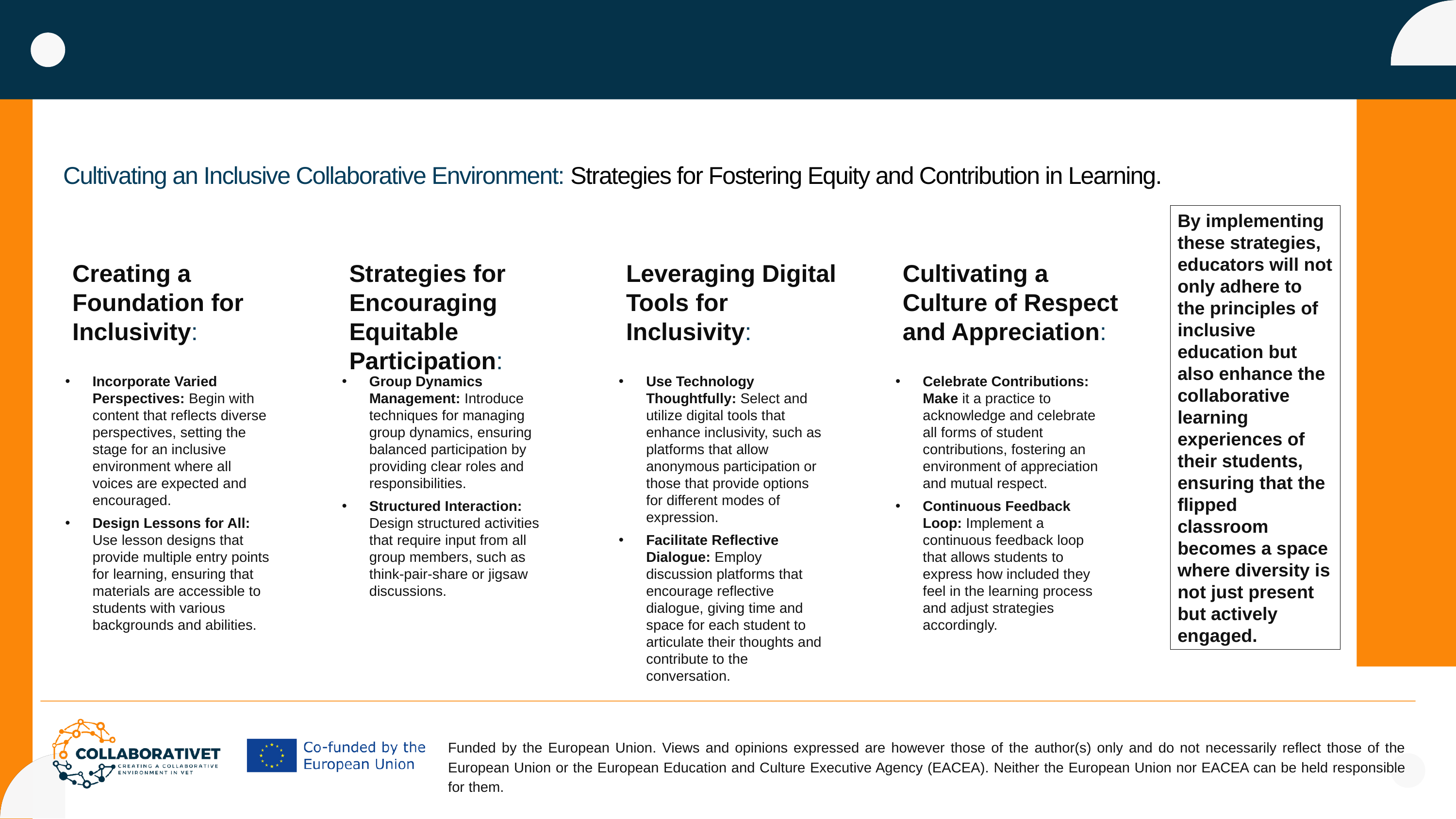

Cultivating an Inclusive Collaborative Environment: Strategies for Fostering Equity and Contribution in Learning.
By implementing these strategies, educators will not only adhere to the principles of inclusive education but also enhance the collaborative learning experiences of their students, ensuring that the flipped classroom becomes a space where diversity is not just present but actively engaged.
Creating a Foundation for Inclusivity:
Strategies for Encouraging Equitable Participation:
Leveraging Digital Tools for Inclusivity:
Cultivating a Culture of Respect and Appreciation:
Incorporate Varied Perspectives: Begin with content that reflects diverse perspectives, setting the stage for an inclusive environment where all voices are expected and encouraged.
Design Lessons for All: Use lesson designs that provide multiple entry points for learning, ensuring that materials are accessible to students with various backgrounds and abilities.
Group Dynamics Management: Introduce techniques for managing group dynamics, ensuring balanced participation by providing clear roles and responsibilities.
Structured Interaction: Design structured activities that require input from all group members, such as think-pair-share or jigsaw discussions.
Use Technology Thoughtfully: Select and utilize digital tools that enhance inclusivity, such as platforms that allow anonymous participation or those that provide options for different modes of expression.
Facilitate Reflective Dialogue: Employ discussion platforms that encourage reflective dialogue, giving time and space for each student to articulate their thoughts and contribute to the conversation.
Celebrate Contributions: Make it a practice to acknowledge and celebrate all forms of student contributions, fostering an environment of appreciation and mutual respect.
Continuous Feedback Loop: Implement a continuous feedback loop that allows students to express how included they feel in the learning process and adjust strategies accordingly.

Funded by the European Union. Views and opinions expressed are however those of the author(s) only and do not necessarily reflect those of the European Union or the European Education and Culture Executive Agency (EACEA). Neither the European Union nor EACEA can be held responsible for them.